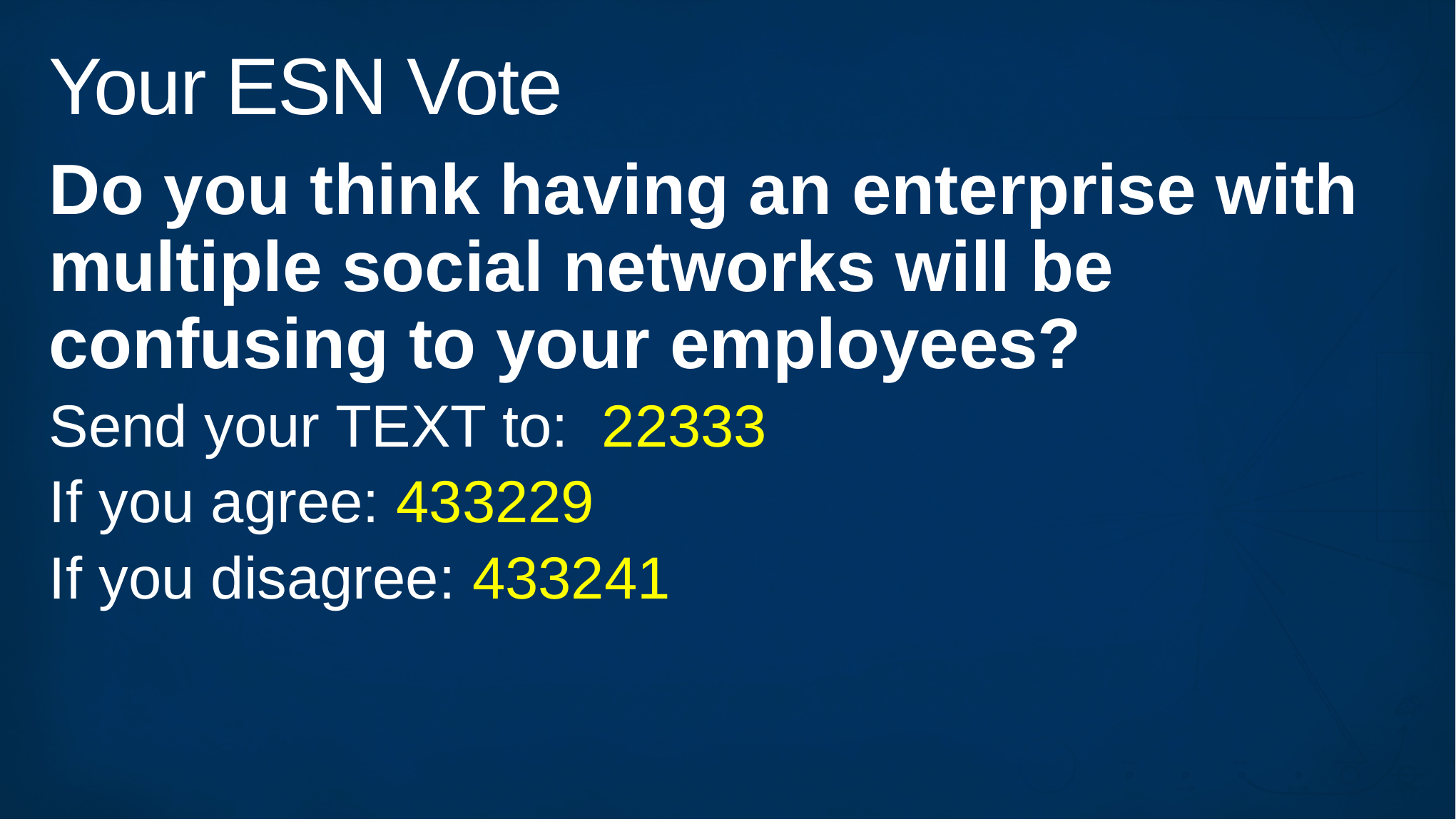

# Your ESN Vote
Do you think having an enterprise with multiple social networks will be confusing to your employees?
Send your TEXT to:  22333
If you agree: 433229
If you disagree: 433241